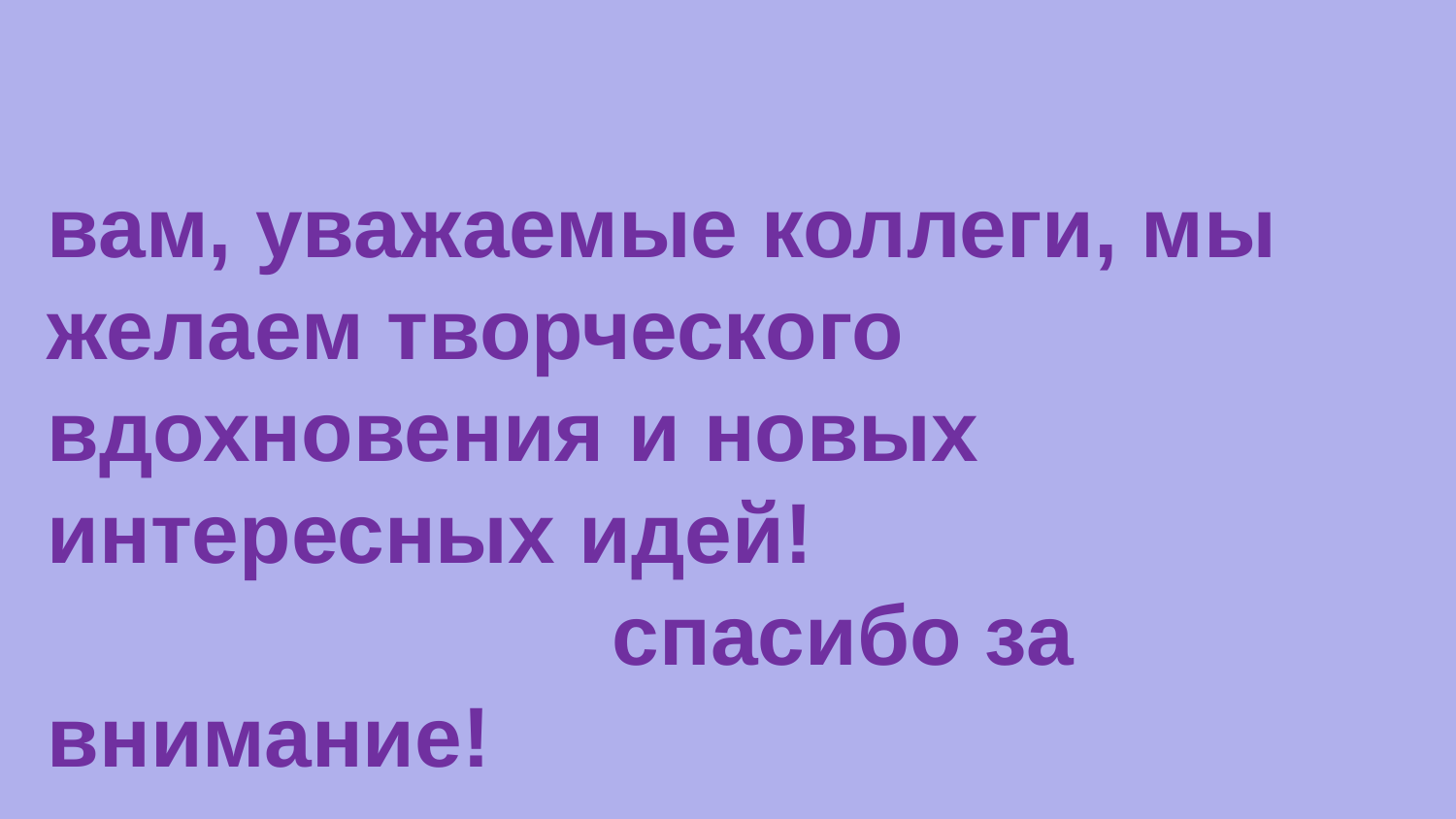

вам, уважаемые коллеги, мы желаем творческого         вдохновения и новых интересных идей!
                        спасибо за внимание!